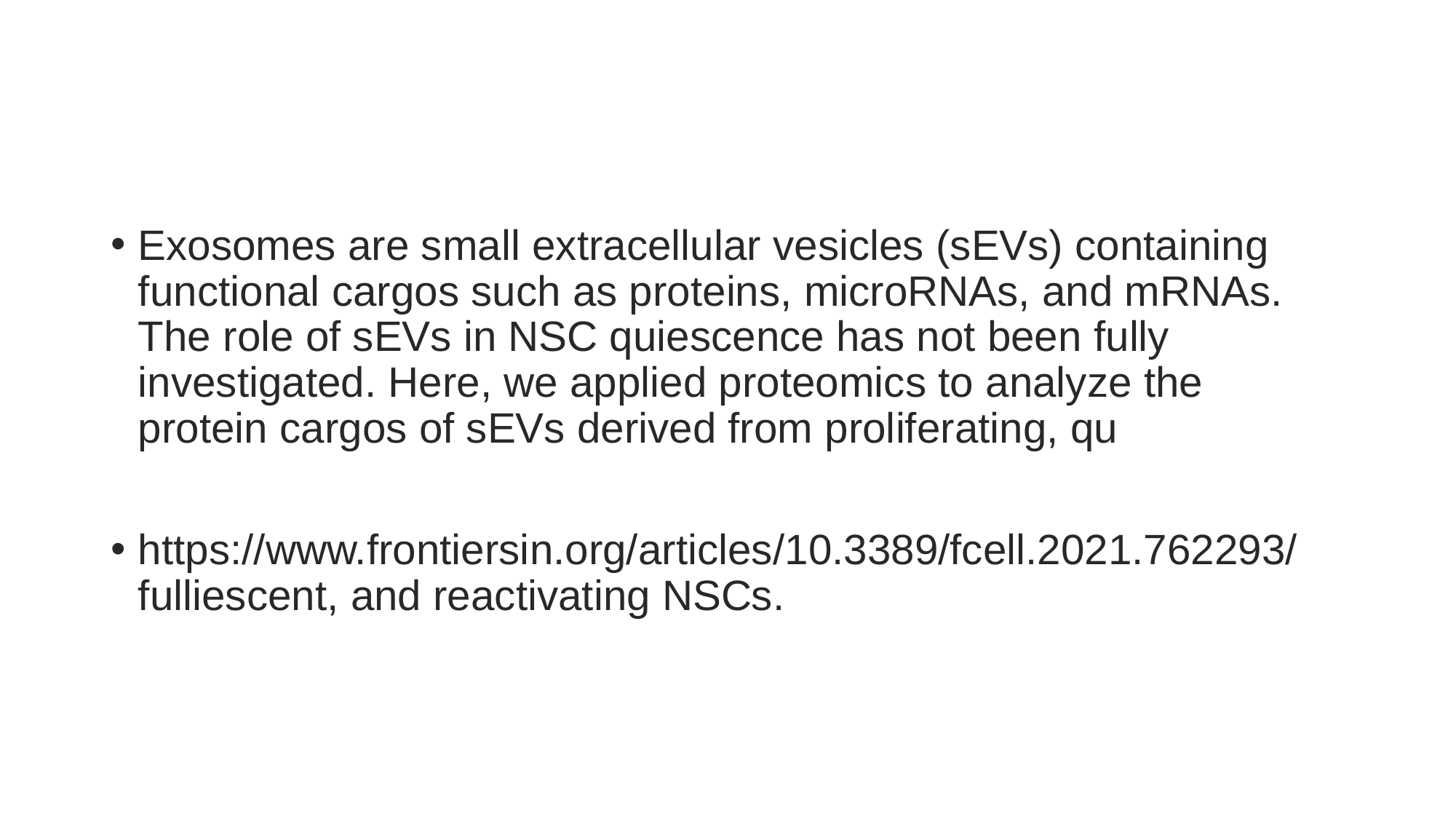

#
Exosomes are small extracellular vesicles (sEVs) containing functional cargos such as proteins, microRNAs, and mRNAs. The role of sEVs in NSC quiescence has not been fully investigated. Here, we applied proteomics to analyze the protein cargos of sEVs derived from proliferating, qu

https://www.frontiersin.org/articles/10.3389/fcell.2021.762293/fulliescent, and reactivating NSCs.